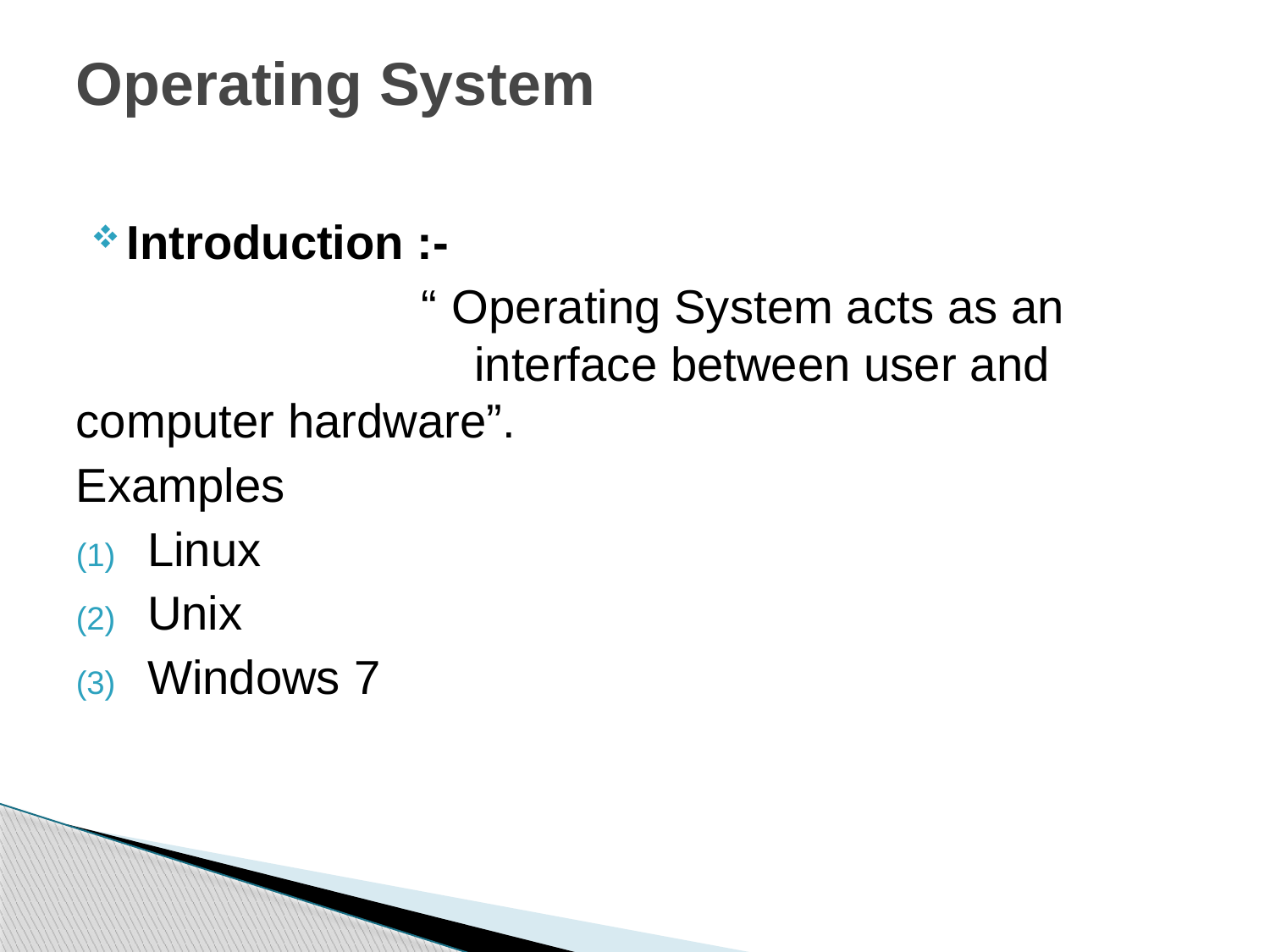

# Operating System
Introduction :-
                          “ Operating System acts as an                                        interface between user and  computer hardware”.
Examples
Linux
Unix
Windows 7